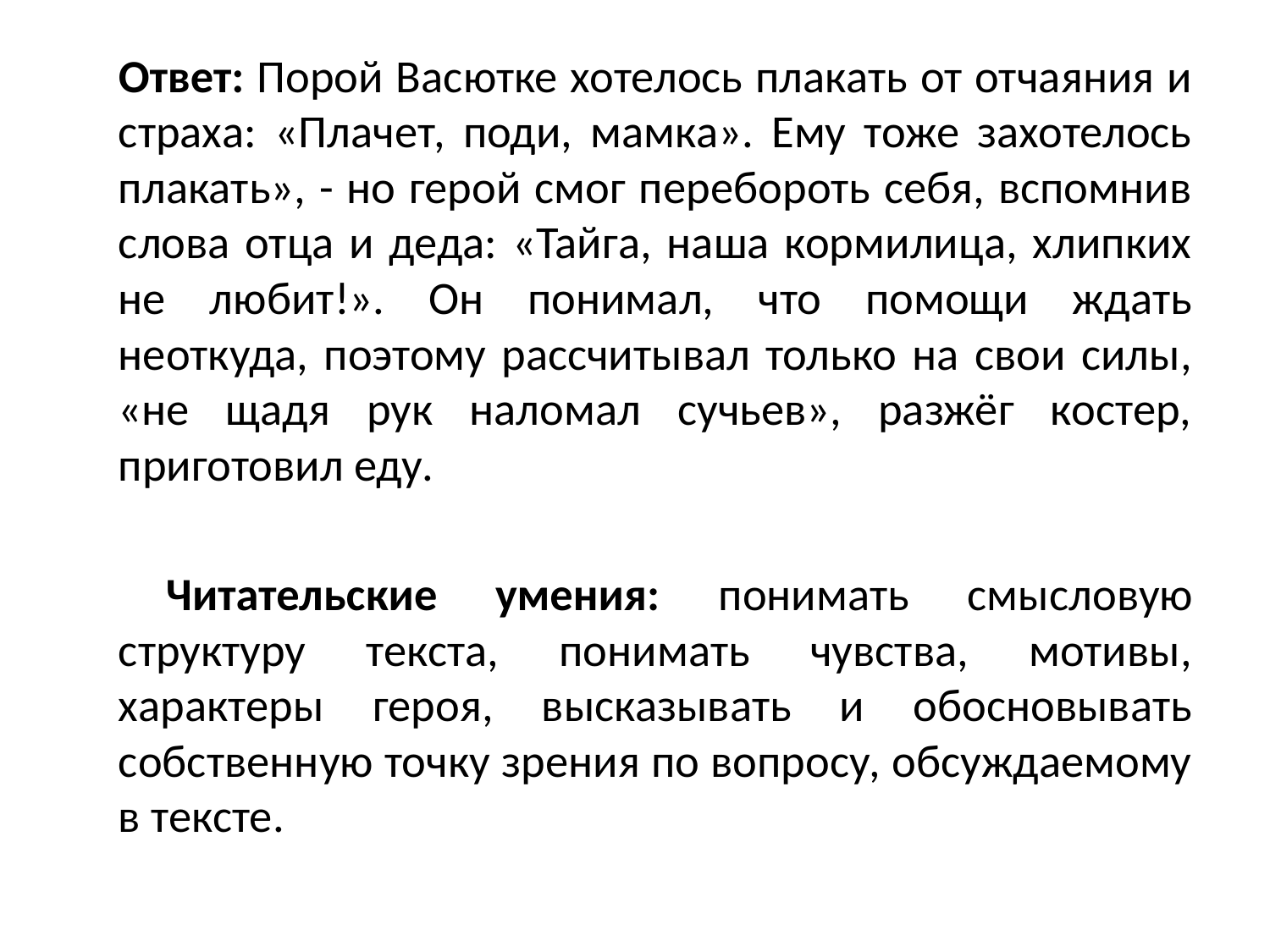

#
	Ответ: Порой Васютке хотелось плакать от отчаяния и страха: «Плачет, поди, мамка». Ему тоже захотелось плакать», - но герой смог перебороть себя, вспомнив слова отца и деда: «Тайга, наша кормилица, хлипких не любит!». Он понимал, что помощи ждать неоткуда, поэтому рассчитывал только на свои силы, «не щадя рук наломал сучьев», разжёг костер, приготовил еду.

 	Читательские умения: понимать смысловую структуру текста, понимать чувства, мотивы, характеры героя, высказывать и обосновывать собственную точку зрения по вопросу, обсуждаемому в тексте.